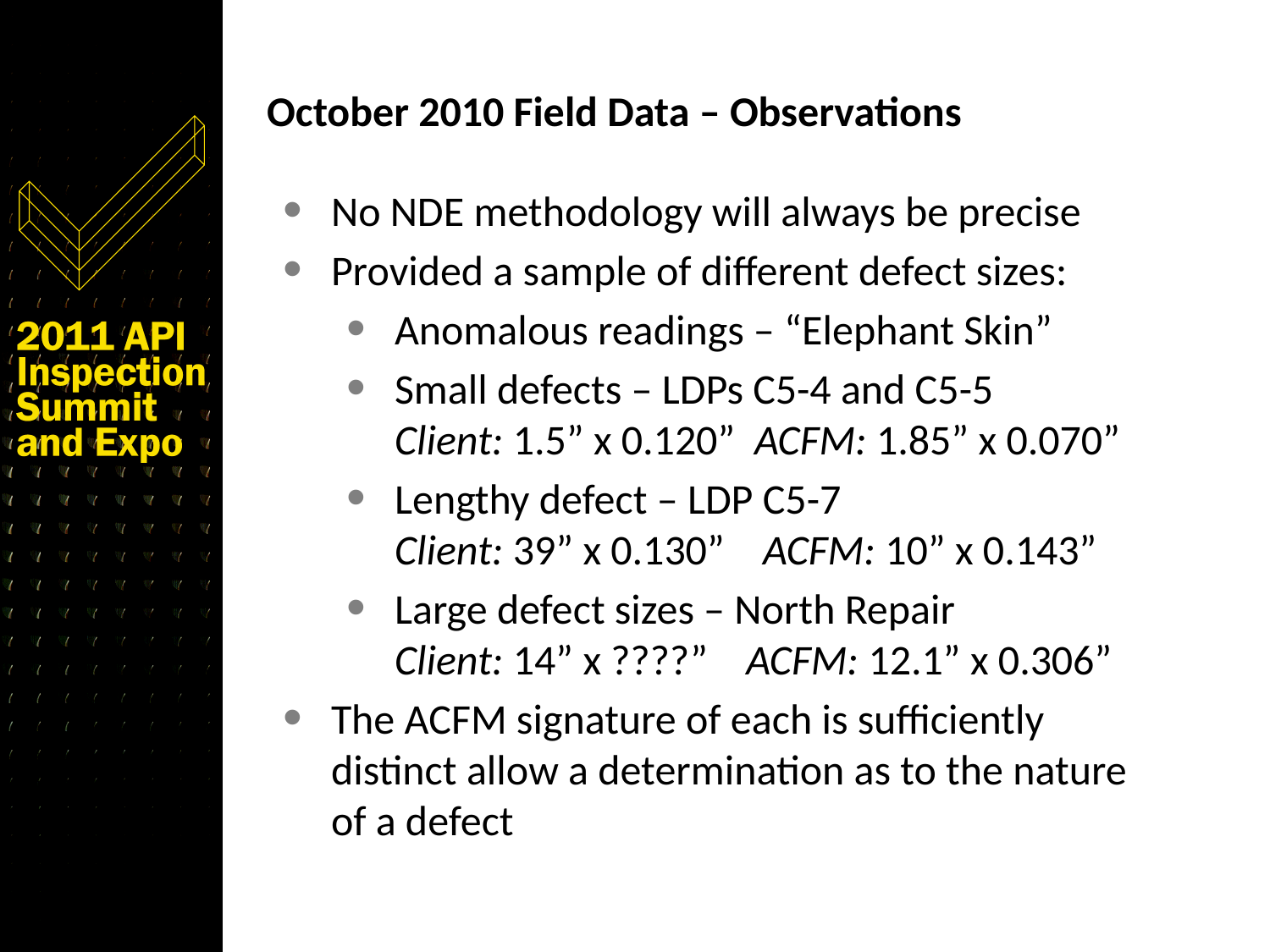

# October 2010 Field Data – Observations
No NDE methodology will always be precise
Provided a sample of different defect sizes:
Anomalous readings – “Elephant Skin”
Small defects – LDPs C5-4 and C5-5
Client: 1.5” x 0.120”  ACFM: 1.85” x 0.070”
Lengthy defect – LDP C5-7
Client: 39” x 0.130”    ACFM: 10” x 0.143”
Large defect sizes – North Repair
Client: 14” x ????”    ACFM: 12.1” x 0.306”
The ACFM signature of each is sufficiently distinct allow a determination as to the nature of a defect